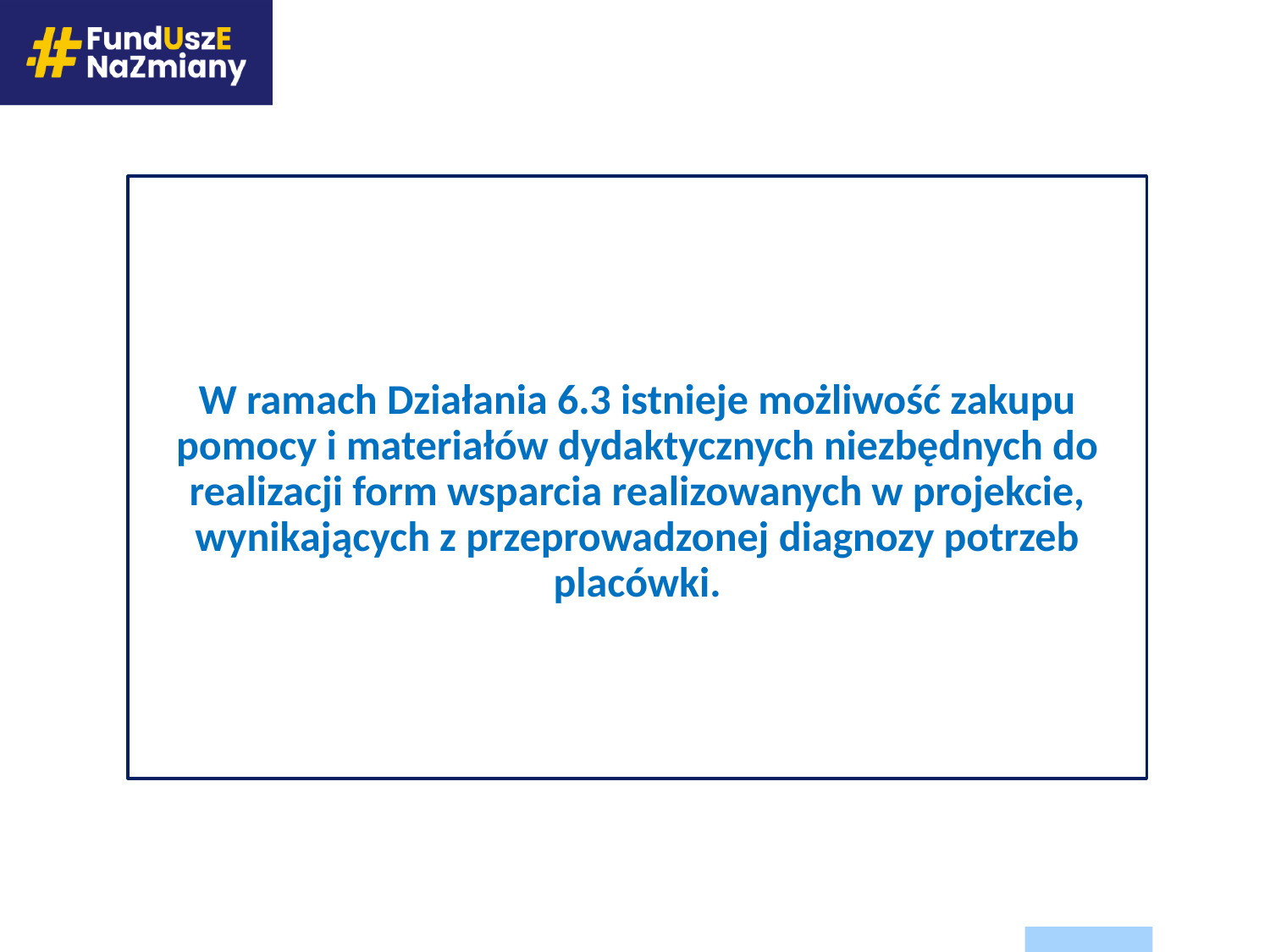

W ramach Działania 6.3 istnieje możliwość zakupu pomocy i materiałów dydaktycznych niezbędnych do realizacji form wsparcia realizowanych w projekcie, wynikających z przeprowadzonej diagnozy potrzeb placówki.